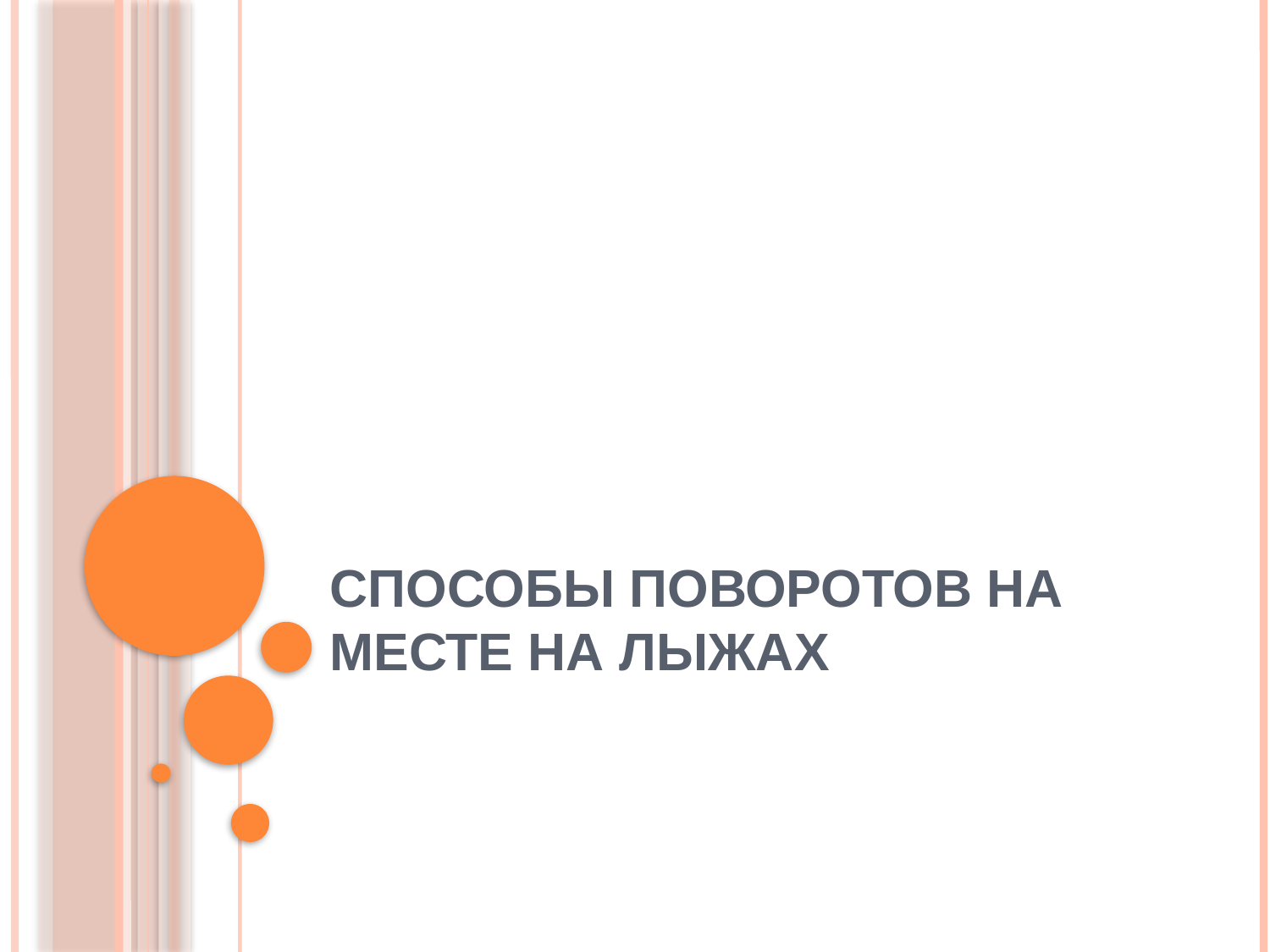

# Способы поворотов на месте на лыжах